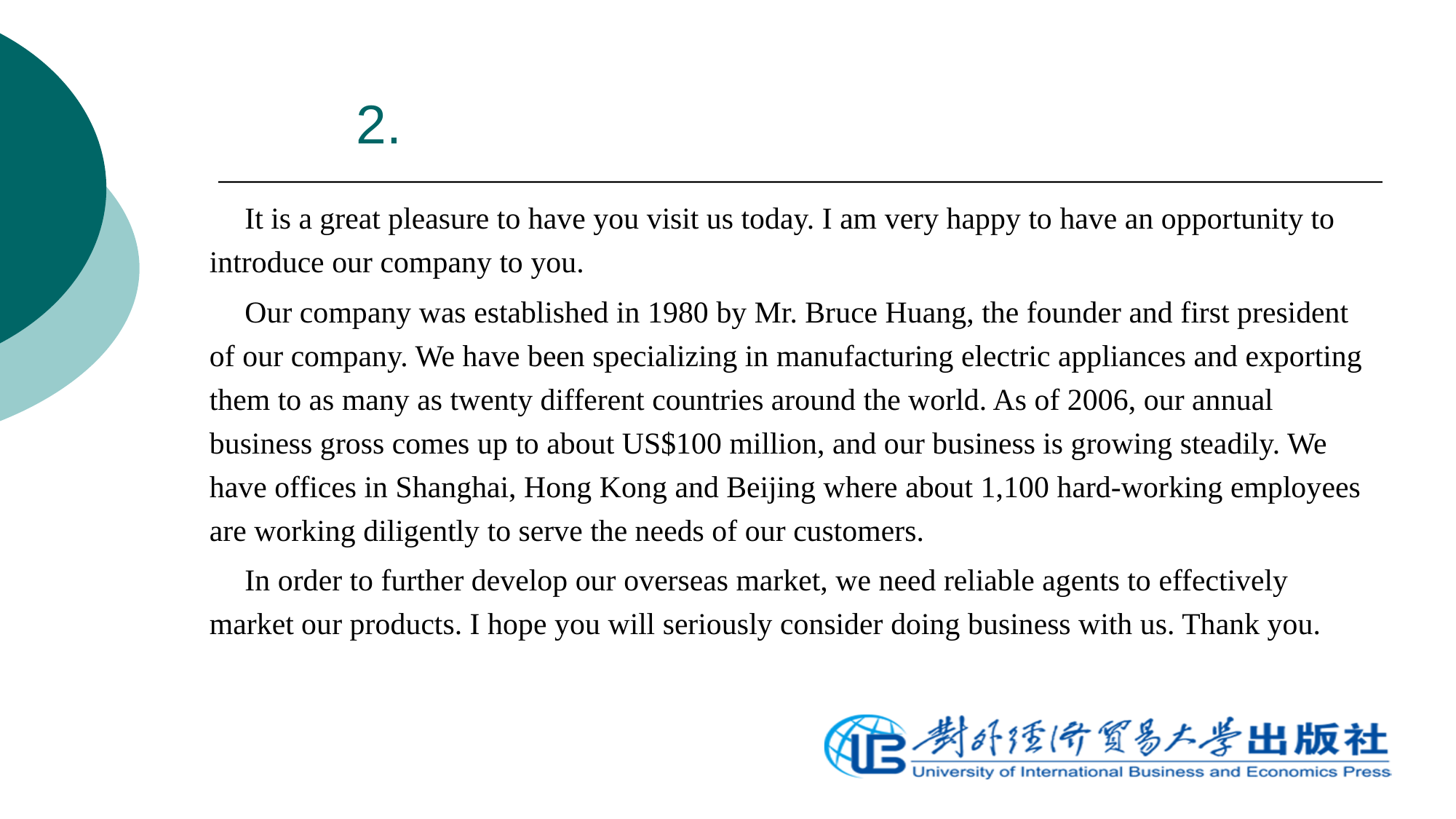

# 2.
          It is a great pleasure to have you visit us today. I am very happy to have an opportunity to introduce our company to you.
          Our company was established in 1980 by Mr. Bruce Huang, the founder and first president of our company. We have been specializing in manufacturing electric appliances and exporting them to as many as twenty different countries around the world. As of 2006, our annual business gross comes up to about US$100 million, and our business is growing steadily. We have offices in Shanghai, Hong Kong and Beijing where about 1,100 hard-working employees are working diligently to serve the needs of our customers.
          In order to further develop our overseas market, we need reliable agents to effectively market our products. I hope you will seriously consider doing business with us. Thank you.